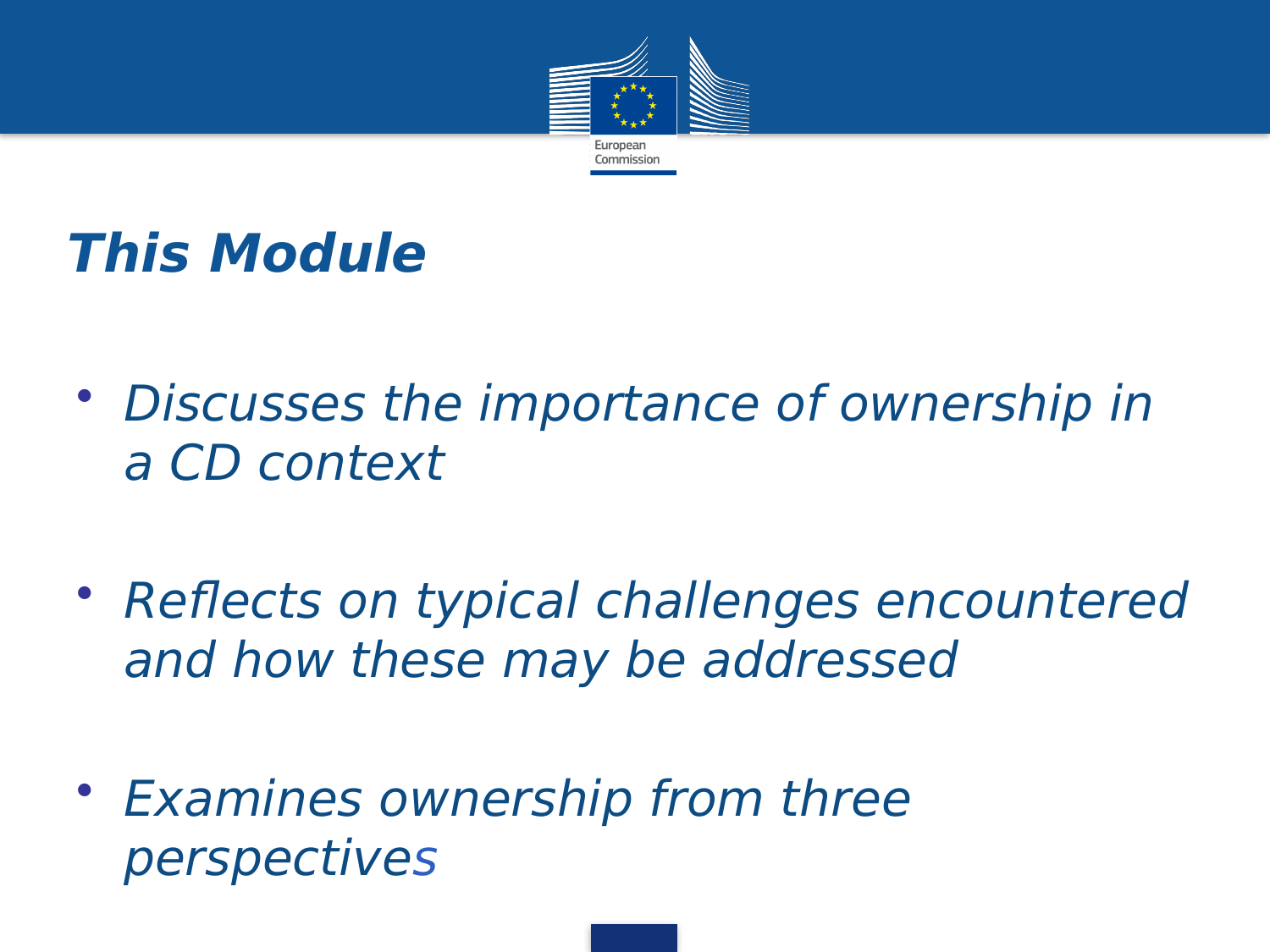

# This Module

Discusses the importance of ownership in a CD context

Reflects on typical challenges encountered and how these may be addressed

Examines ownership from three perspectives